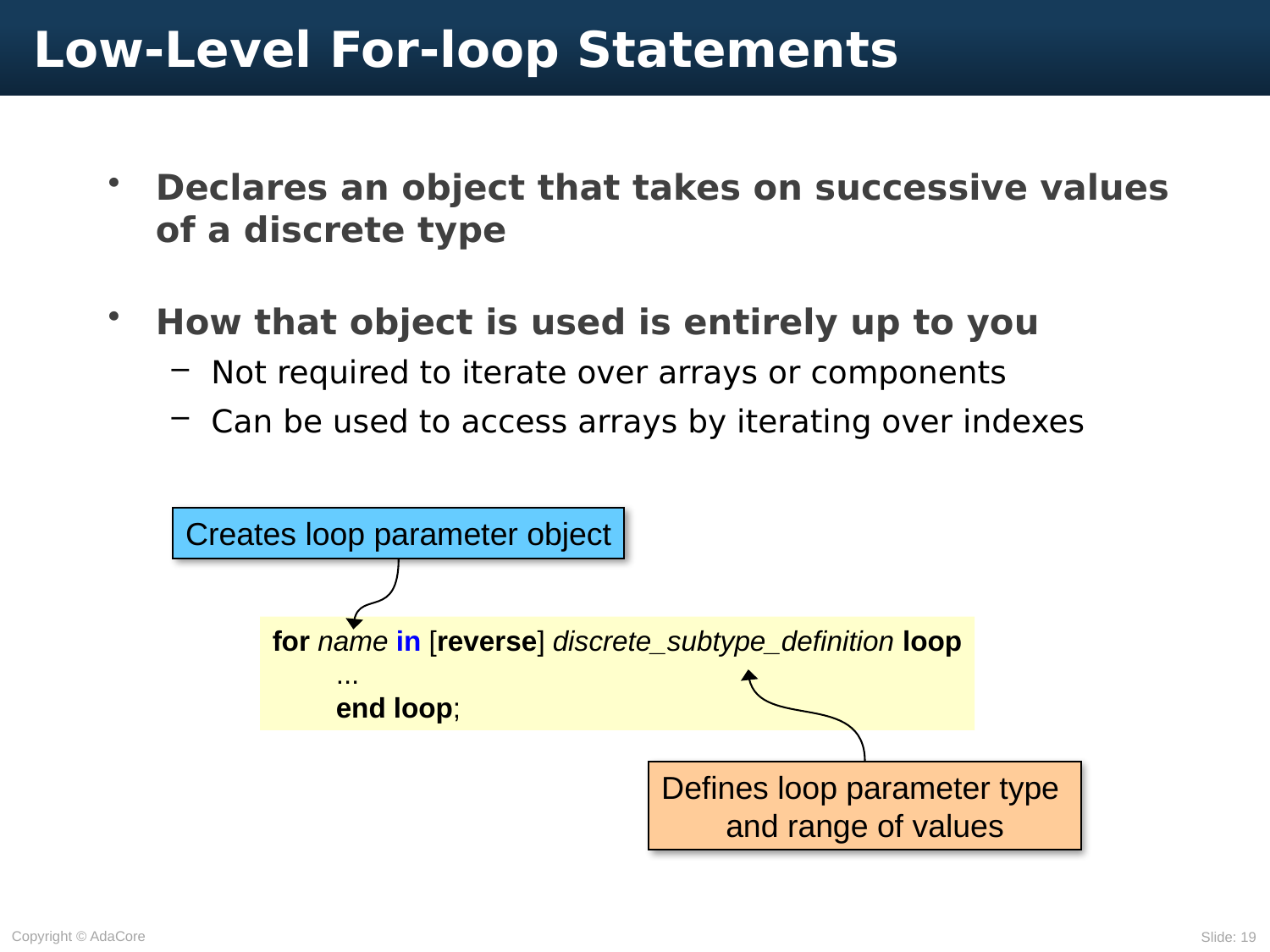

# Low-Level For-loop Statements
Declares an object that takes on successive values of a discrete type
How that object is used is entirely up to you
Not required to iterate over arrays or components
Can be used to access arrays by iterating over indexes
Creates loop parameter object
for name in [reverse] discrete_subtype_definition loop
...
end loop;

Defines loop parameter type
and range of values